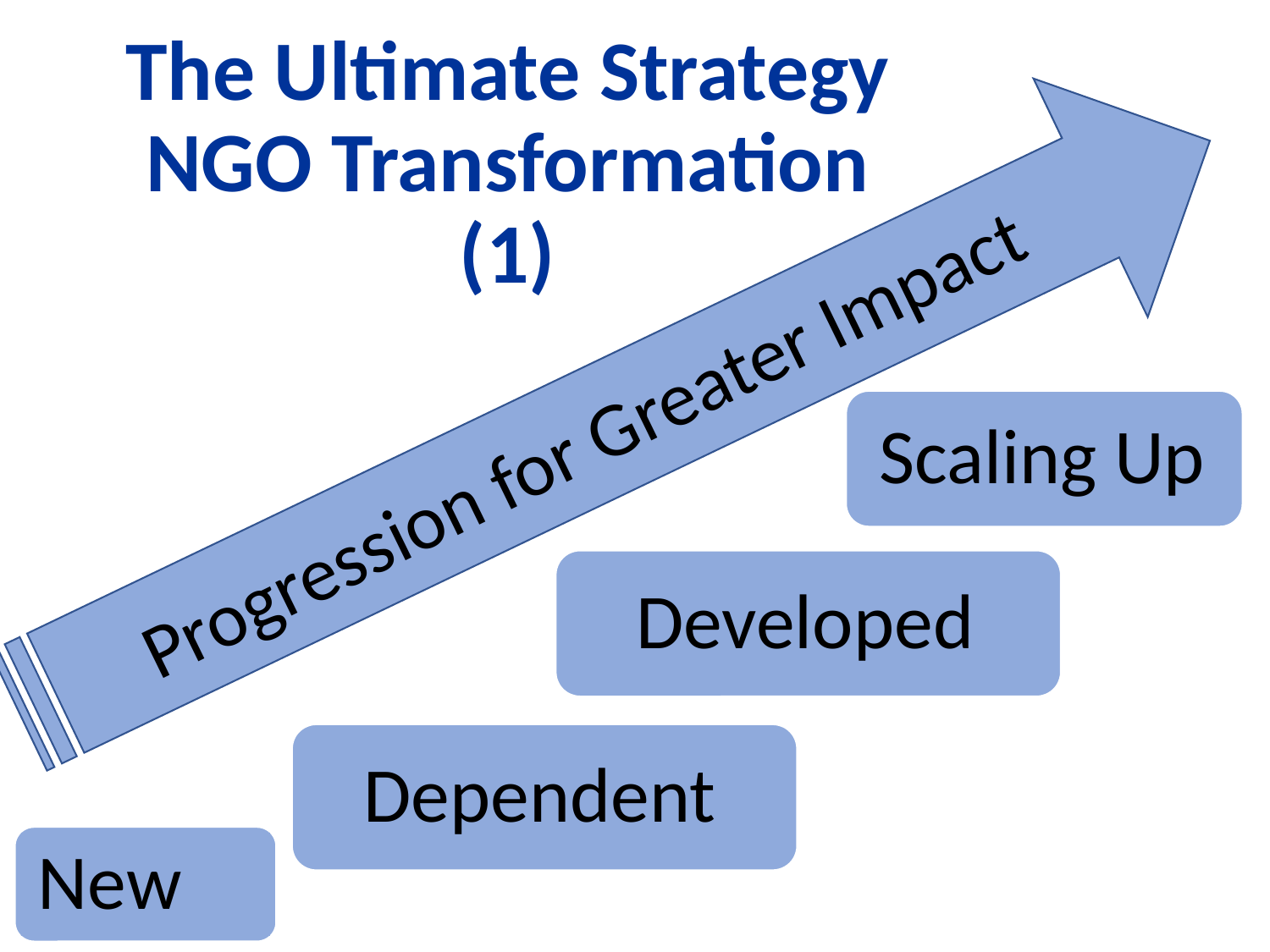

The Ultimate Strategy
NGO Transformation
(1)

Progression for Greater Impact

Scaling Up

Developed

Dependent

New